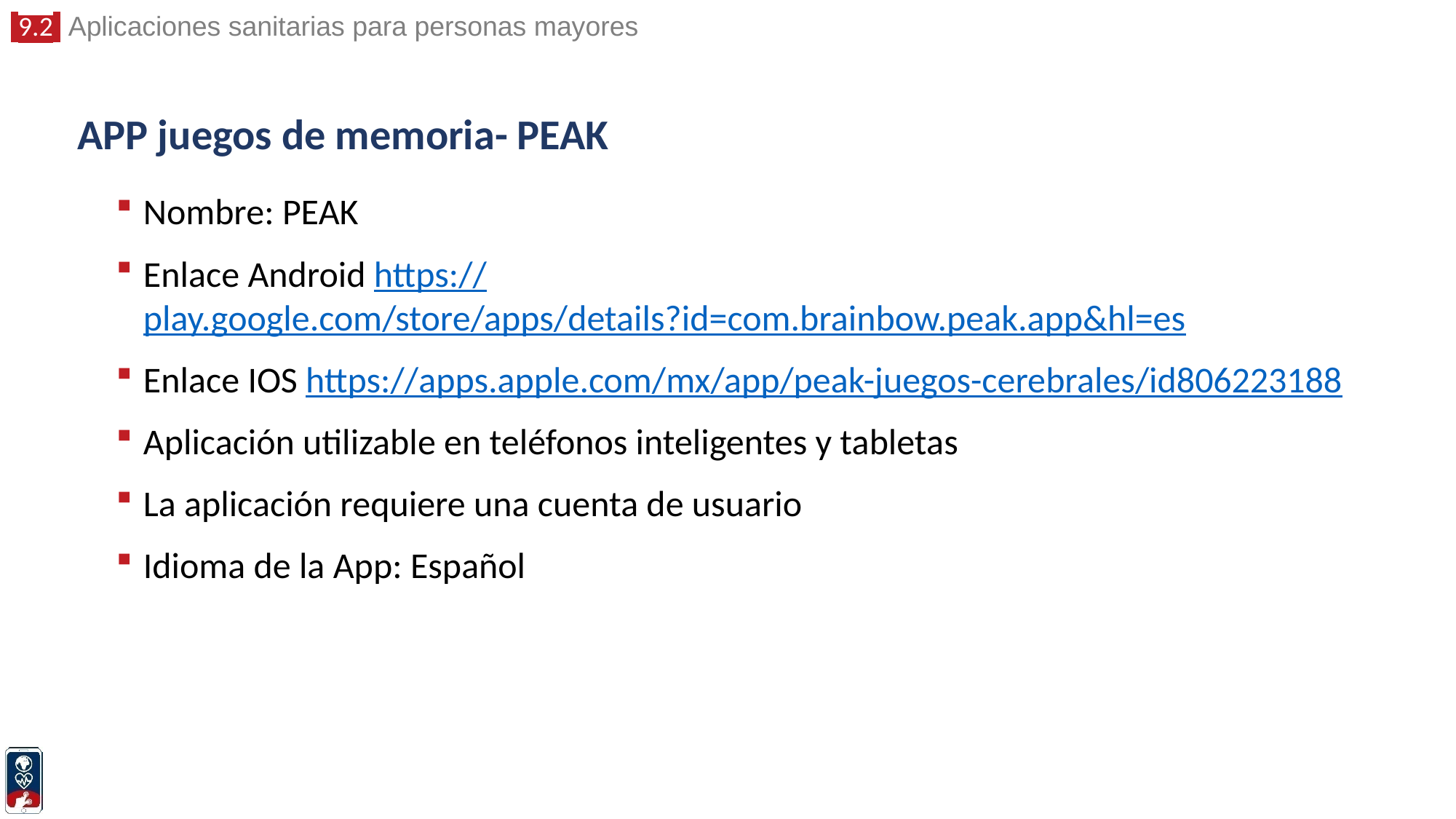

APP juegos de memoria- PEAK
Nombre: PEAK
Enlace Android https://play.google.com/store/apps/details?id=com.brainbow.peak.app&hl=es
Enlace IOS https://apps.apple.com/mx/app/peak-juegos-cerebrales/id806223188
Aplicación utilizable en teléfonos inteligentes y tabletas
La aplicación requiere una cuenta de usuario
Idioma de la App: Español